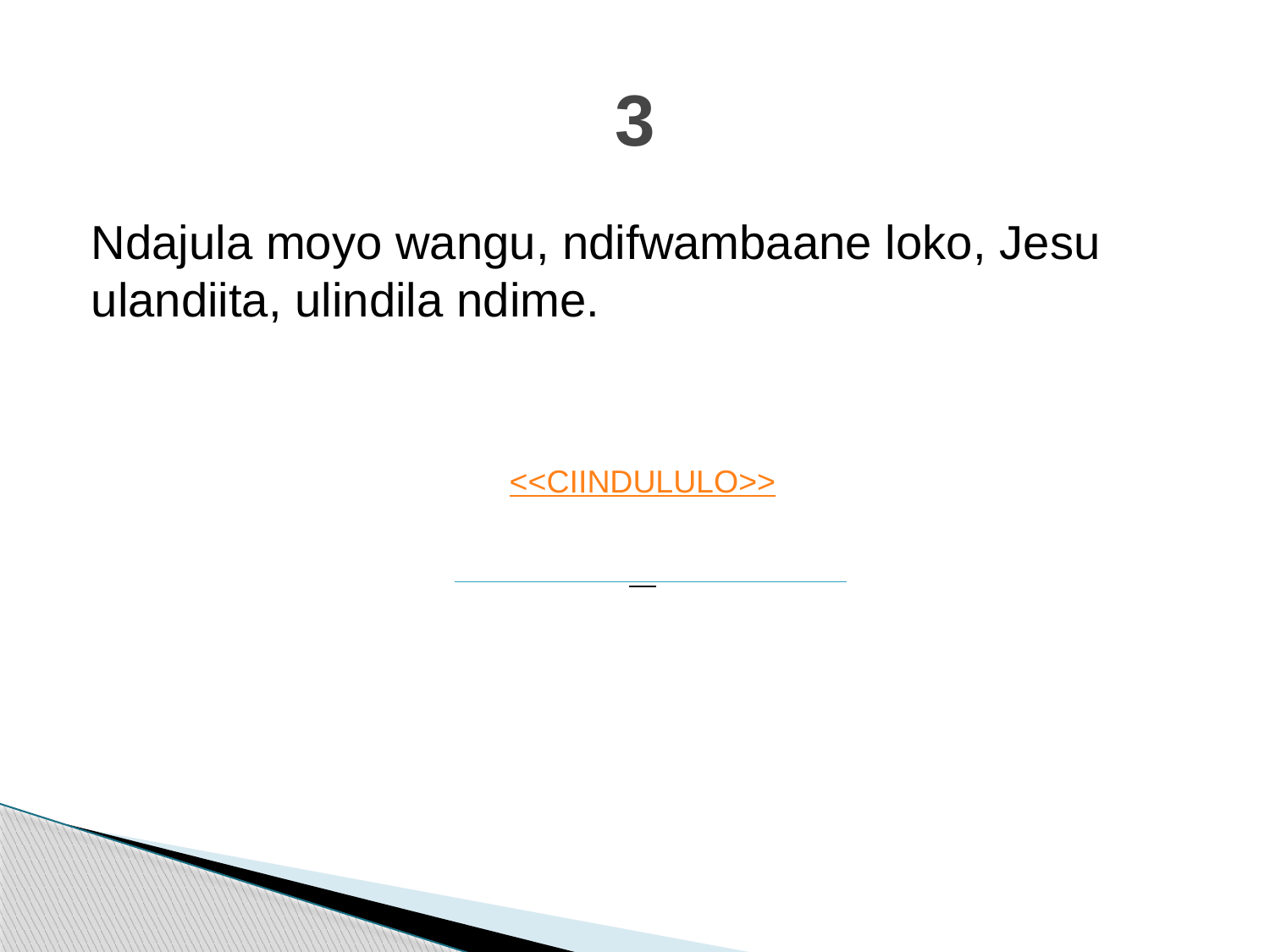

# 3
Ndajula moyo wangu, ndifwambaane loko, Jesu ulandiita, ulindila ndime.

<<CIINDULULO>>